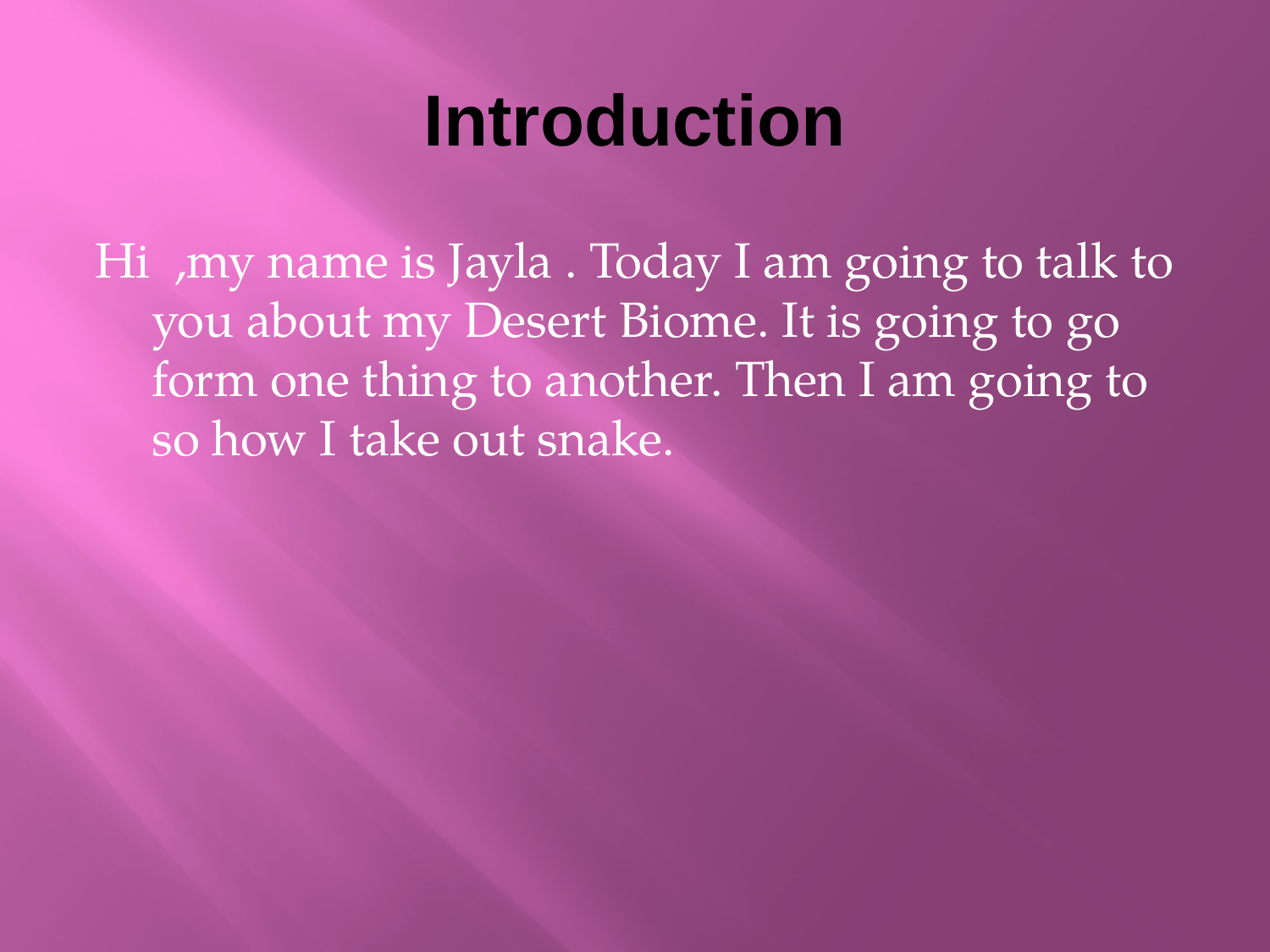

# Introduction
Hi  ,my name is Jayla . Today I am going to talk to you about my Desert Biome. It is going to go form one thing to another. Then I am going to so how I take out snake.